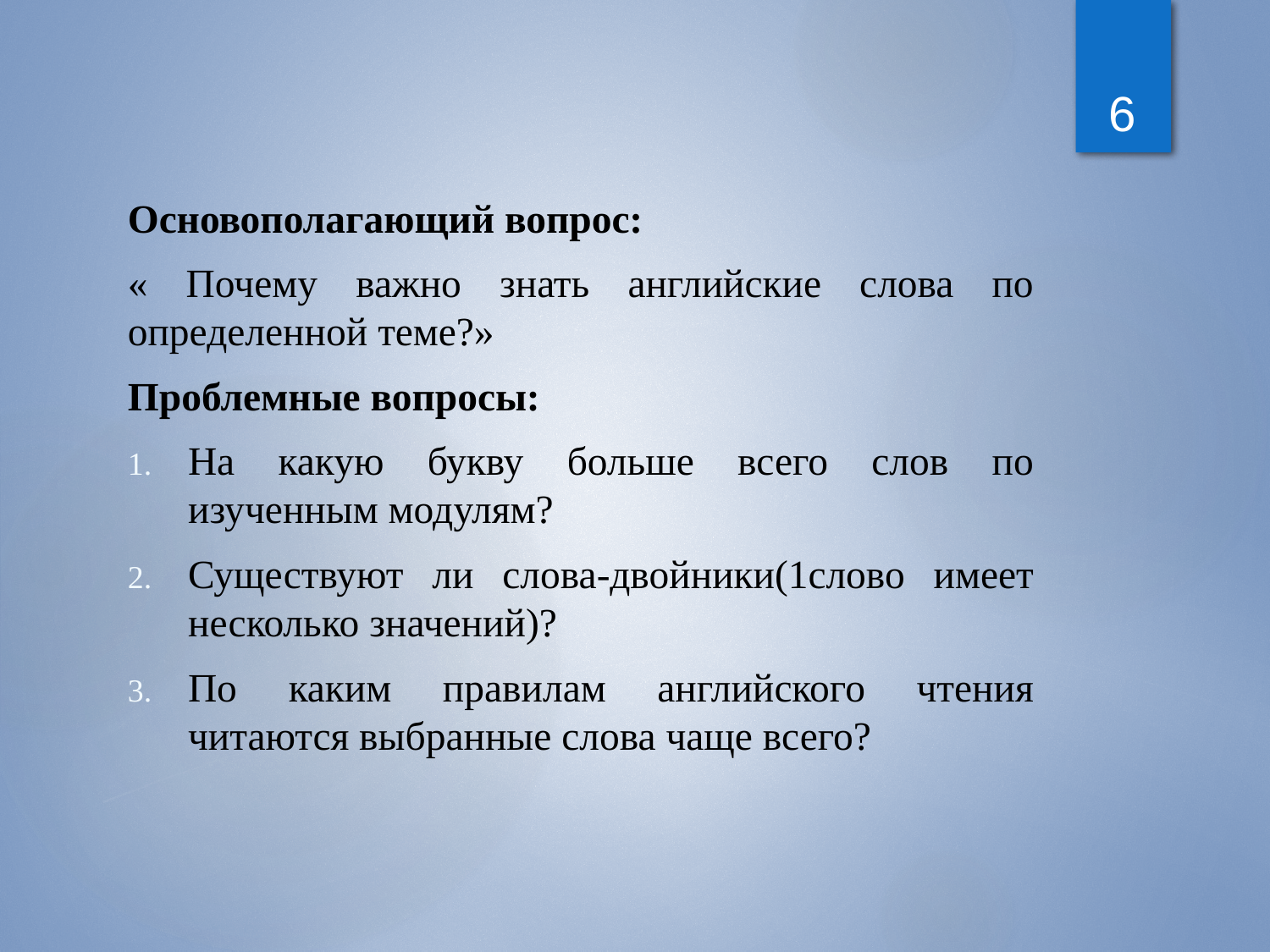

6
Основополагающий вопрос:
« Почему важно знать английские слова по определенной теме?»
Проблемные вопросы:
На какую букву больше всего слов по изученным модулям?
Существуют ли слова-двойники(1слово имеет несколько значений)?
По каким правилам английского чтения читаются выбранные слова чаще всего?